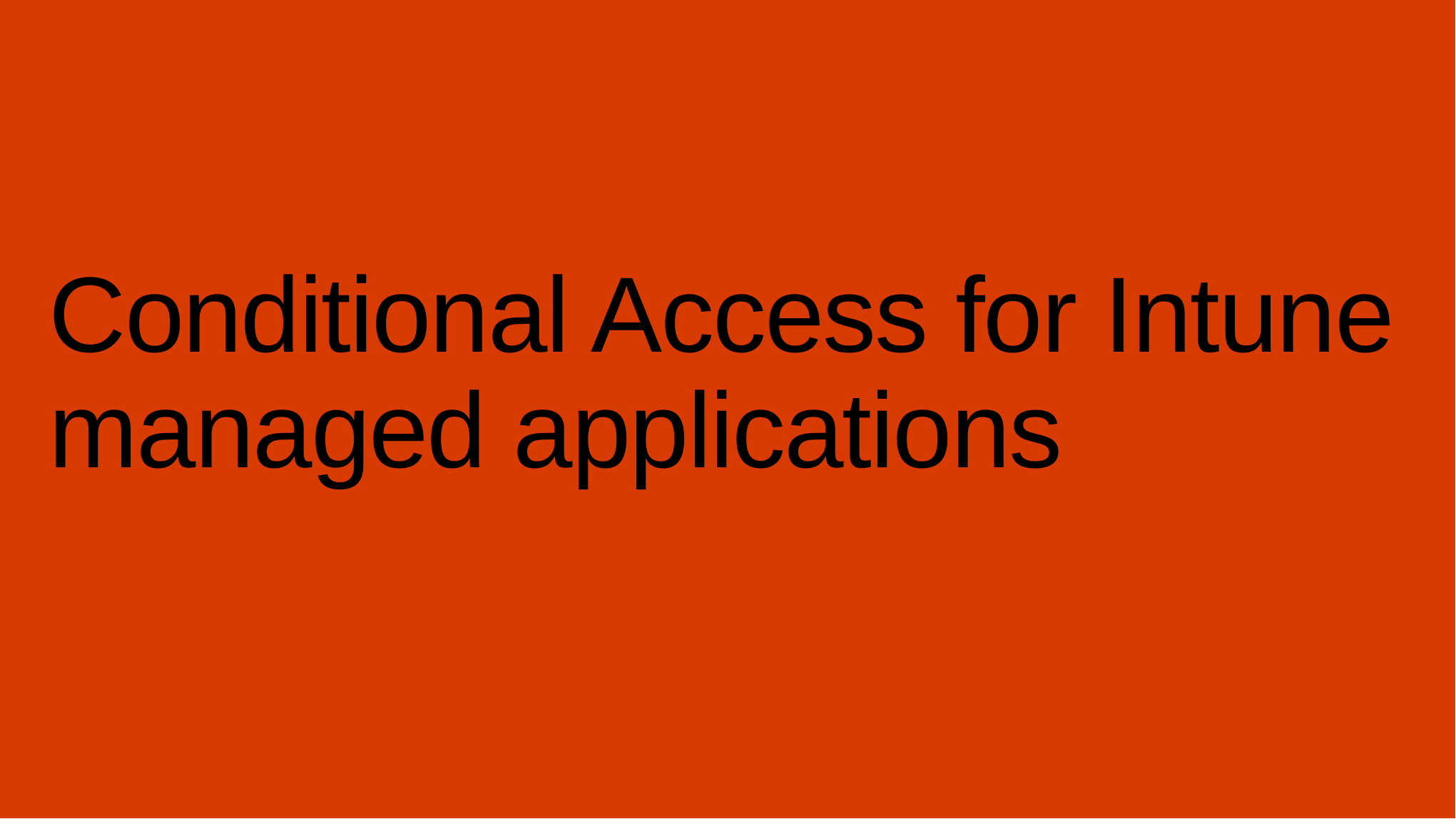

# Conditional Access for Intune managed applications